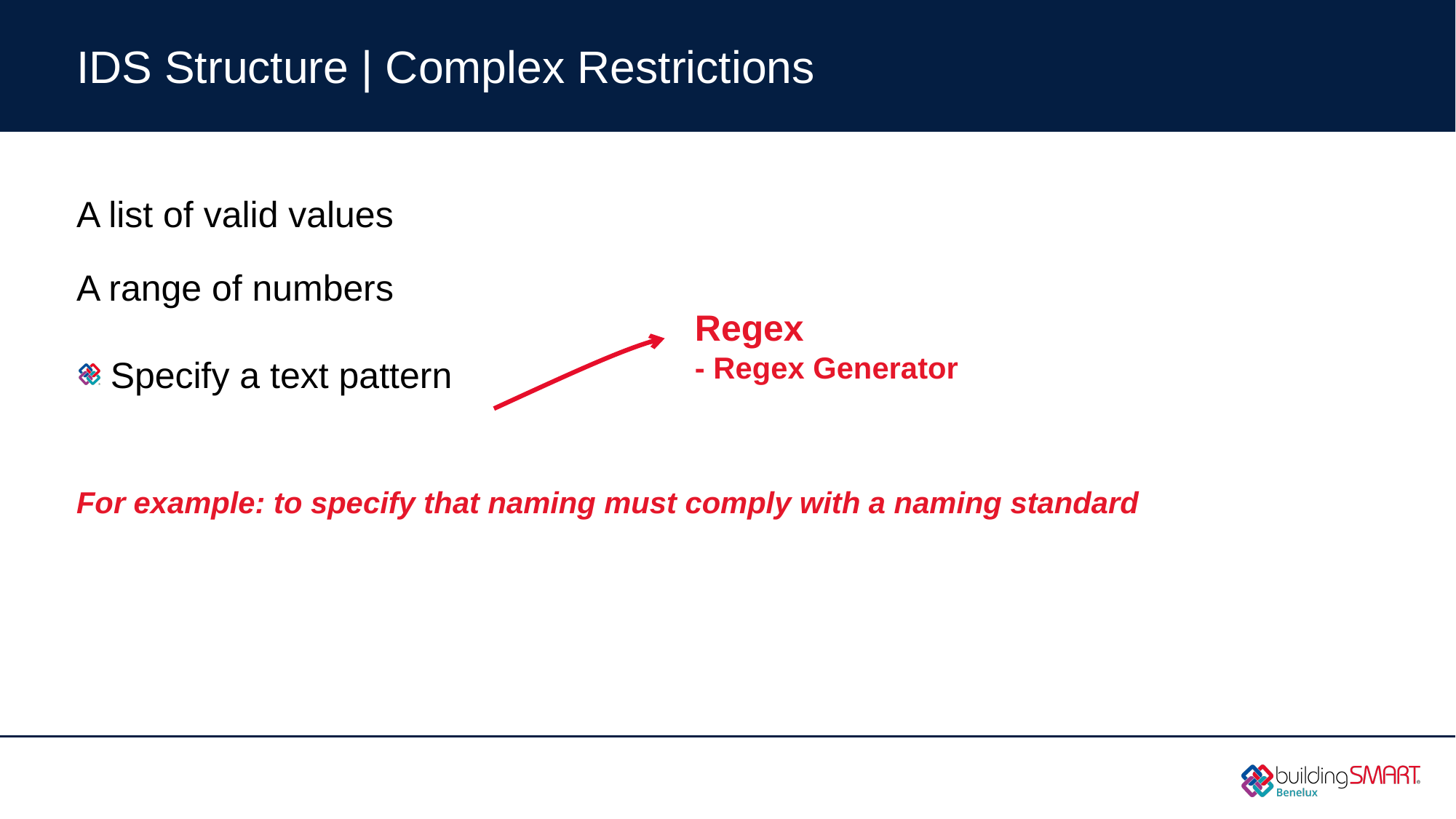

# IDS Structure | Complex Restrictions
A list of valid values
A range of numbers
Specify a text pattern

For example: to specify that naming must comply with a naming standard

Regex
- Regex Generator